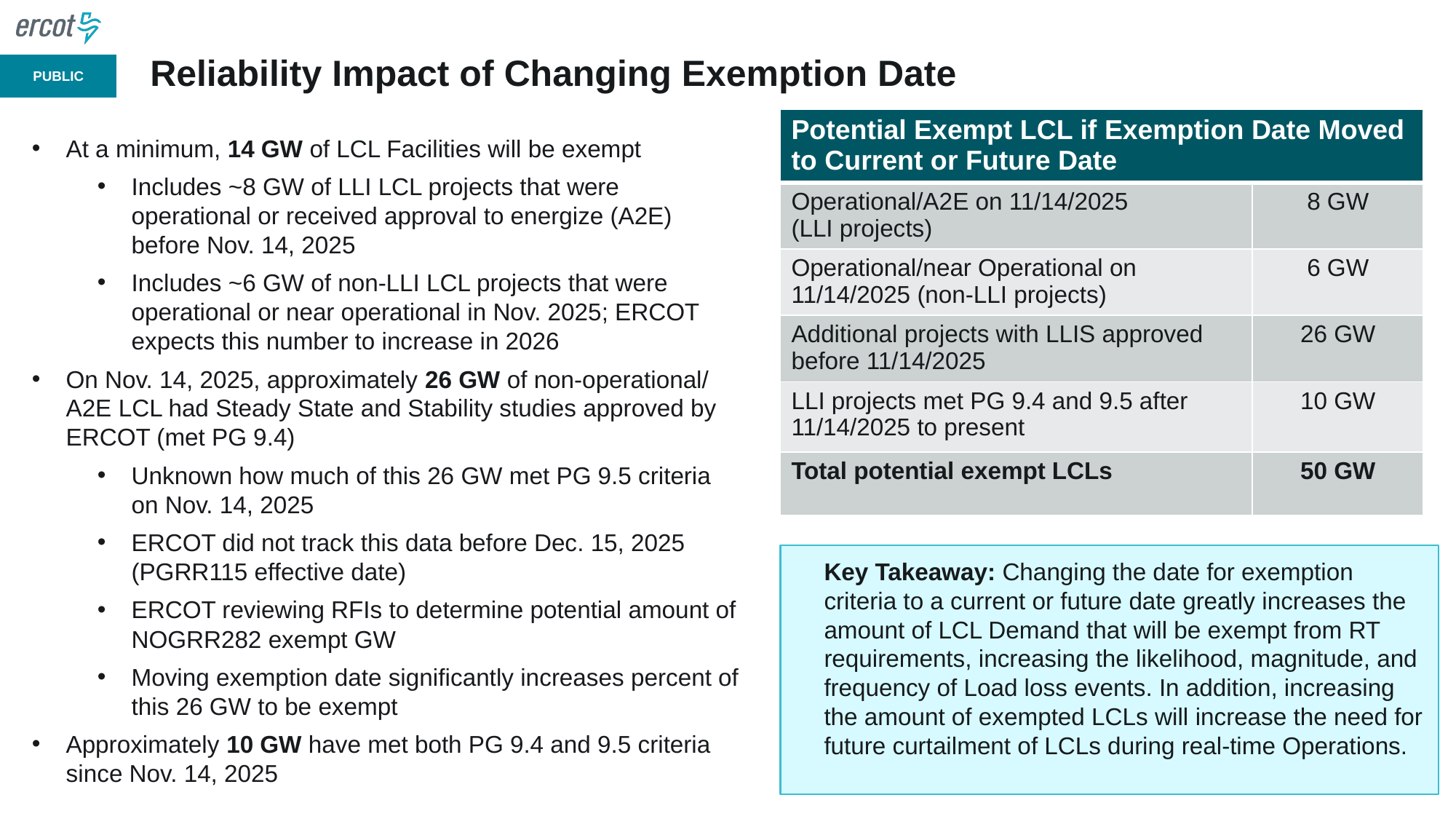

# Reliability Impact of Changing Exemption Date
| Potential Exempt LCL if Exemption Date Moved to Current or Future Date |  |
| --- | --- |
| Operational/A2E on 11/14/2025 (LLI projects) | 8 GW |
| Operational/near Operational on 11/14/2025 (non-LLI projects) | 6 GW |
| Additional projects with LLIS approved before 11/14/2025 | 26 GW |
| LLI projects met PG 9.4 and 9.5 after 11/14/2025 to present | 10 GW |
| Total potential exempt LCLs | 50 GW |
At a minimum, 14 GW of LCL Facilities will be exempt
Includes ~8 GW of LLI LCL projects that were operational or received approval to energize (A2E) before Nov. 14, 2025
Includes ~6 GW of non-LLI LCL projects that were operational or near operational in Nov. 2025; ERCOT expects this number to increase in 2026
On Nov. 14, 2025, approximately 26 GW of non-operational/ A2E LCL had Steady State and Stability studies approved by ERCOT (met PG 9.4)
Unknown how much of this 26 GW met PG 9.5 criteria on Nov. 14, 2025
ERCOT did not track this data before Dec. 15, 2025 (PGRR115 effective date)
ERCOT reviewing RFIs to determine potential amount of NOGRR282 exempt GW
Moving exemption date significantly increases percent of this 26 GW to be exempt
Approximately 10 GW have met both PG 9.4 and 9.5 criteria since Nov. 14, 2025

Key Takeaway: Changing the date for exemption criteria to a current or future date greatly increases the amount of LCL Demand that will be exempt from RT requirements, increasing the likelihood, magnitude, and frequency of Load loss events. In addition, increasing the amount of exempted LCLs will increase the need for future curtailment of LCLs during real-time Operations.
5